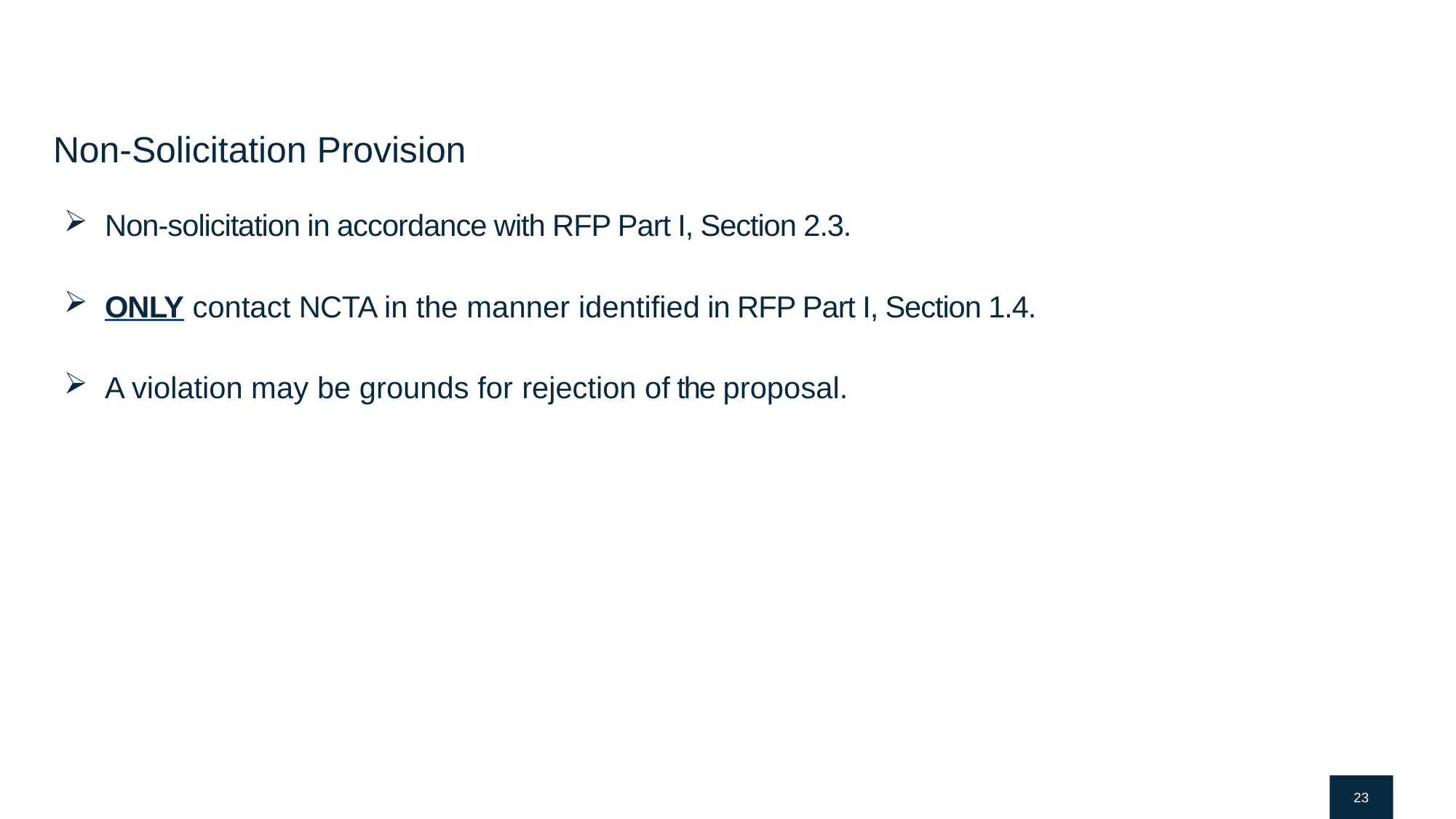

# Non-Solicitation Provision
Non-solicitation in accordance with RFP Part I, Section 2.3.

ONLY contact NCTA in the manner identified in RFP Part I, Section 1.4.

A violation may be grounds for rejection of the proposal.
23